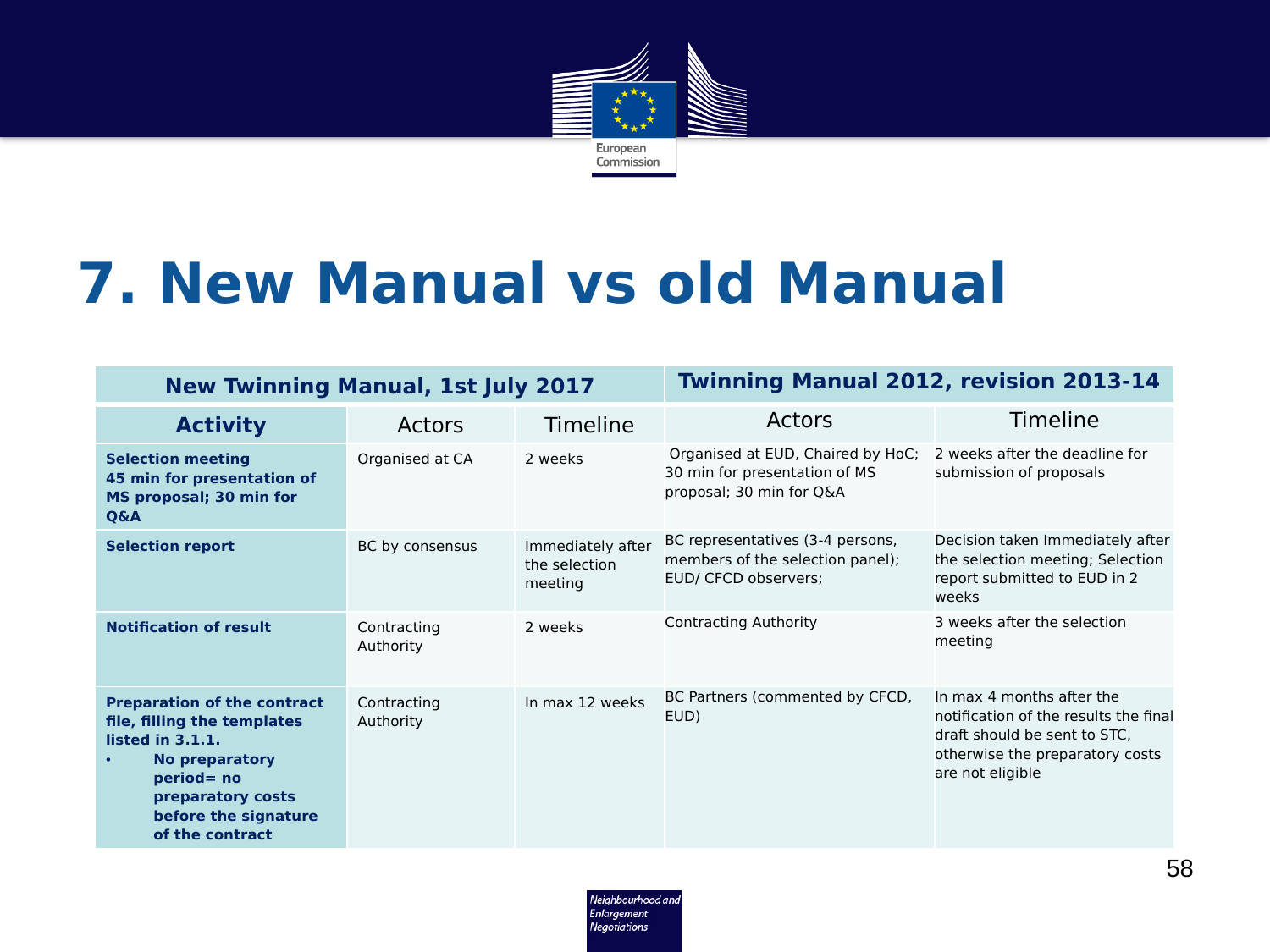

# 7. New Manual vs old Manual
| New Twinning Manual, 1st July 2017 |  |  | Twinning Manual 2012, revision 2013-14 |  |
| --- | --- | --- | --- | --- |
| Activity | Actors | Timeline | Actors | Timeline |
| Selection meeting 45 min for presentation of MS proposal; 30 min for Q&A | Organised at CA | 2 weeks | Organised at EUD, Chaired by HoC; 30 min for presentation of MS proposal; 30 min for Q&A | 2 weeks after the deadline for submission of proposals |
| Selection report | BC by consensus | Immediately after the selection meeting | BC representatives (3-4 persons, members of the selection panel); EUD/ CFCD observers; | Decision taken Immediately after the selection meeting; Selection report submitted to EUD in 2 weeks |
| Notification of result | Contracting Authority | 2 weeks | Contracting Authority | 3 weeks after the selection meeting |
| Preparation of the contract file, filling the templates listed in 3.1.1. No preparatory period= no preparatory costs before the signature of the contract | Contracting Authority | In max 12 weeks | BC Partners (commented by CFCD, EUD) | In max 4 months after the notification of the results the final draft should be sent to STC, otherwise the preparatory costs are not eligible |
58